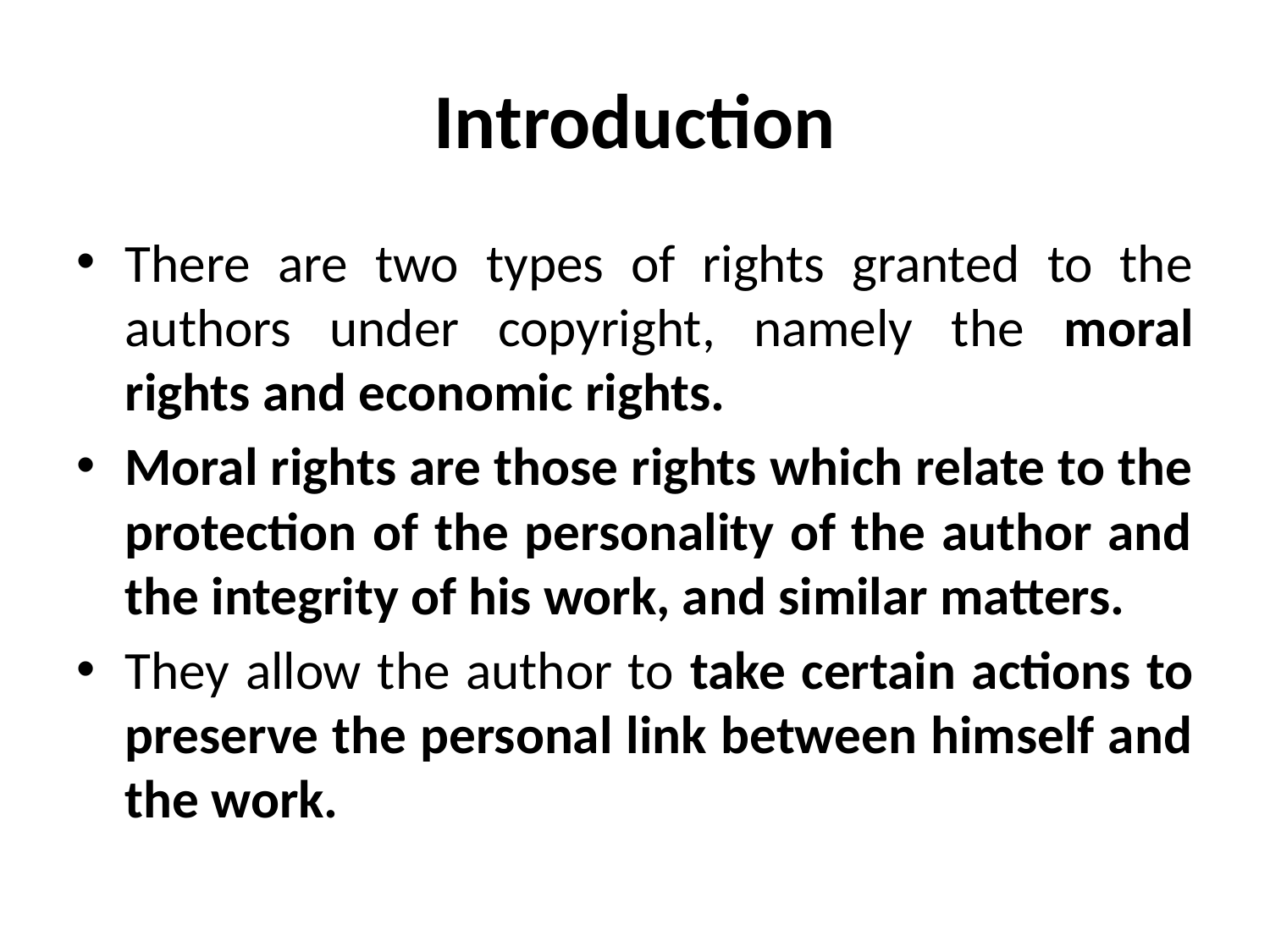

# Introduction
There are two types of rights granted to the authors under copyright, namely the moral rights and economic rights.
Moral rights are those rights which relate to the protection of the personality of the author and the integrity of his work, and similar matters.
They allow the author to take certain actions to preserve the personal link between himself and the work.